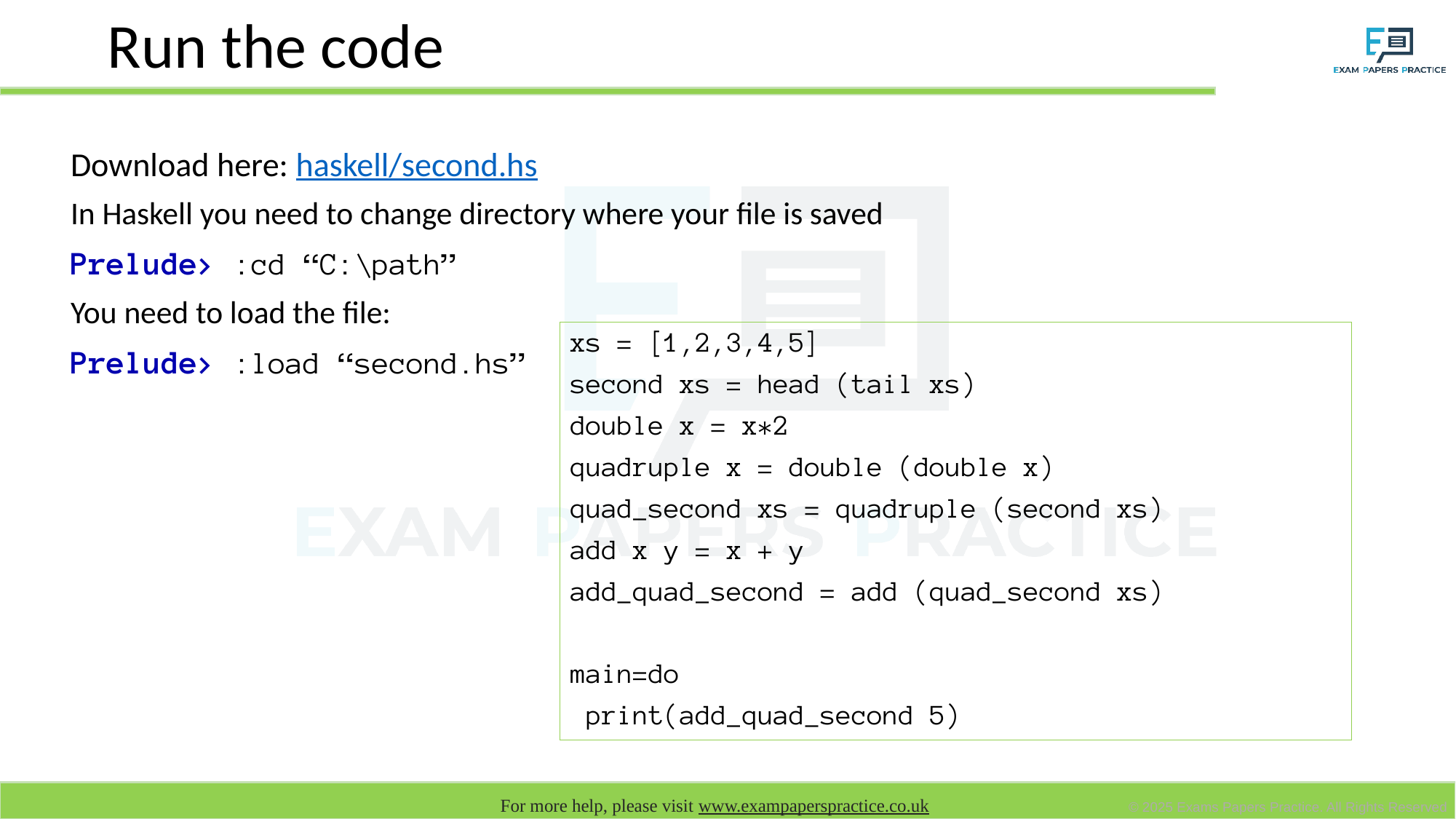

# Run the code
Download here: haskell/second.hs
In Haskell you need to change directory where your file is saved
Prelude> :cd “C:\path”
You need to load the file:
Prelude> :load “second.hs”

xs = [1,2,3,4,5]
second xs = head (tail xs)
double x = x*2
quadruple x = double (double x)
quad_second xs = quadruple (second xs)
add x y = x + y
add_quad_second = add (quad_second xs)

main=do
 print(add_quad_second 5)